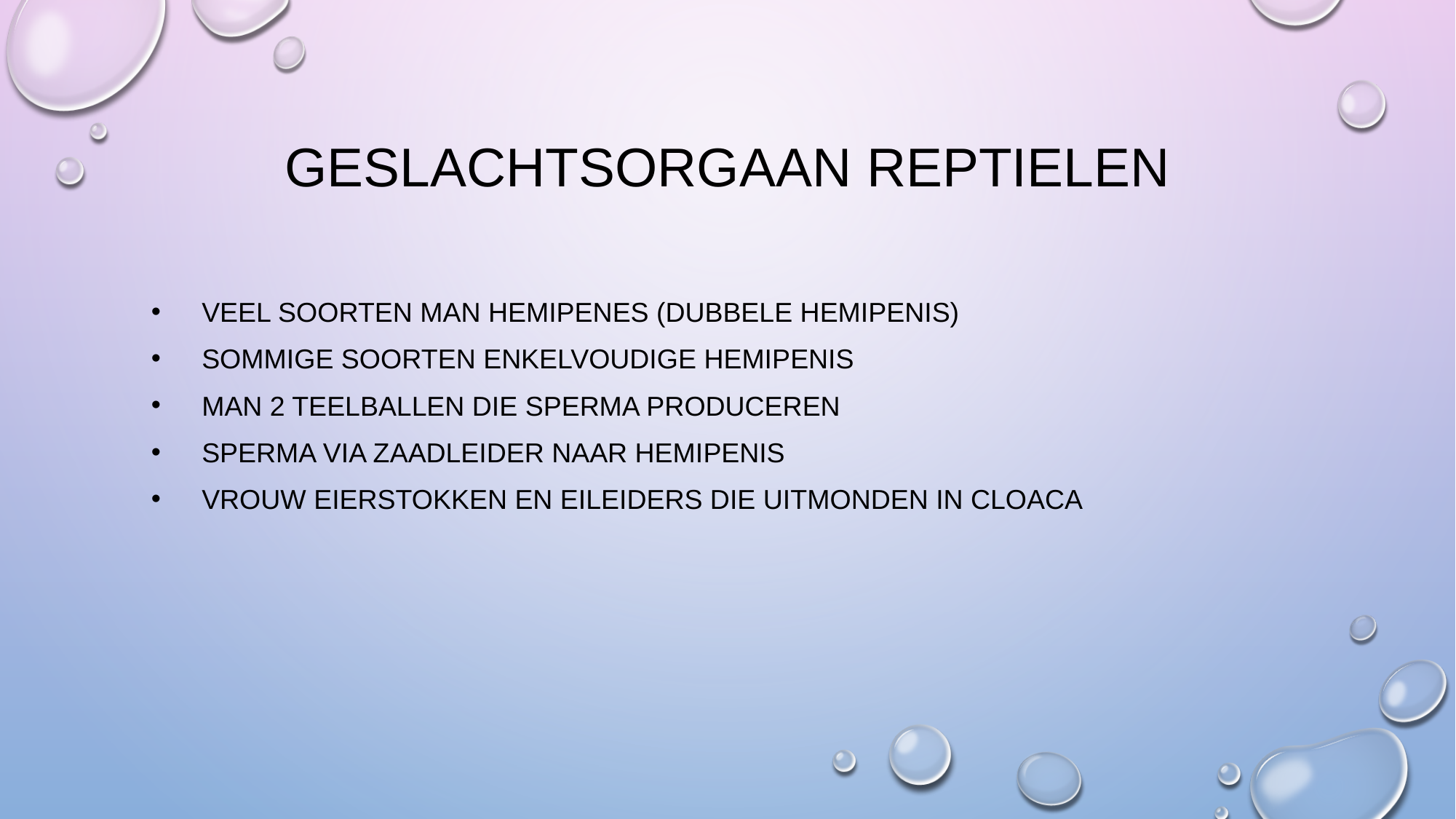

# Geslachtsorgaan reptielen
Veel soorten man hemipenes (dubbele hemipenis)
Sommige soorten enkelvoudige hemipenis
Man 2 teelballen die sperma produceren
Sperma via zaadleider naar hemipenis
Vrouw eierstokken en eileiders die uitmonden in cloaca